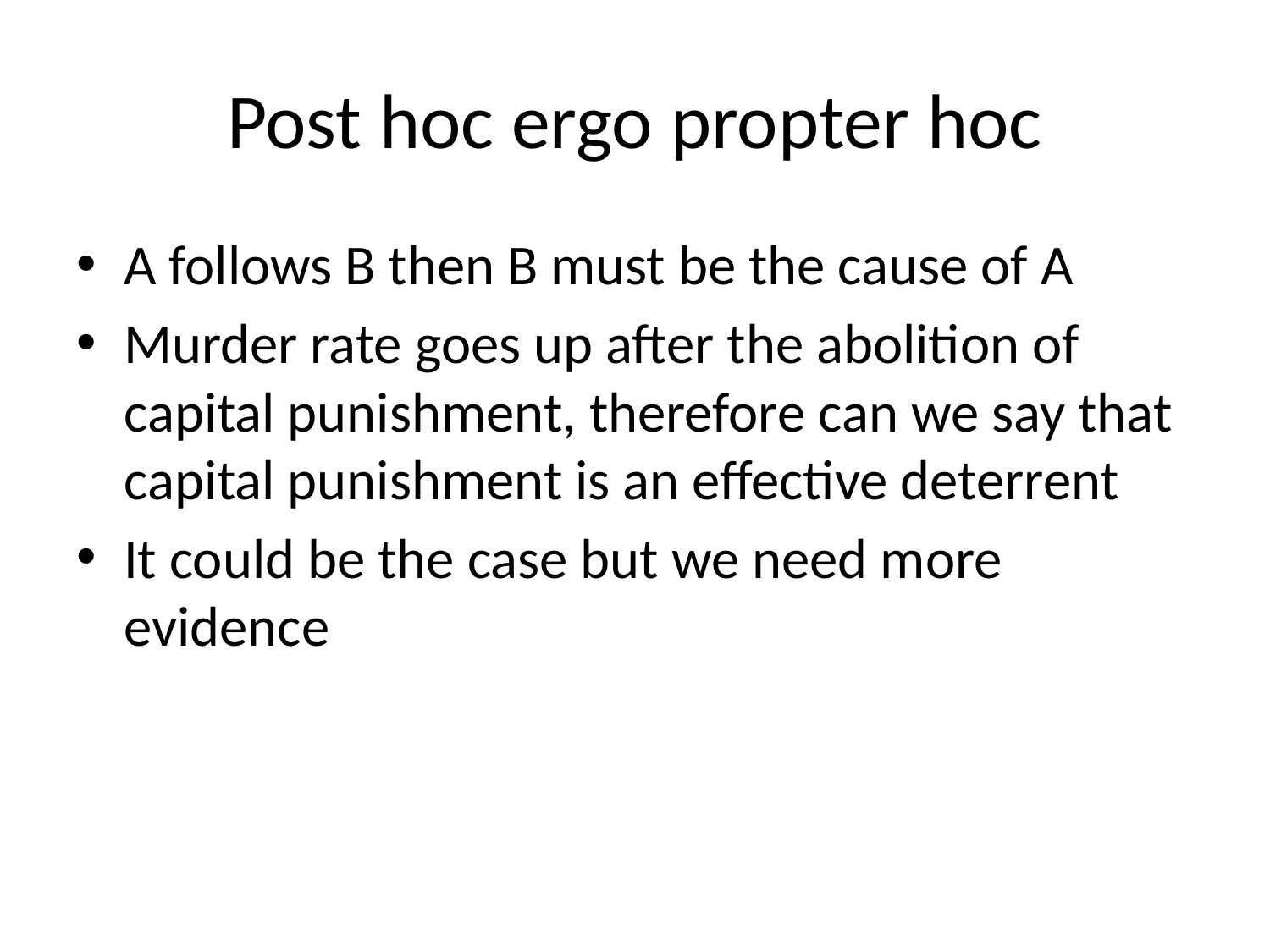

# Post hoc ergo propter hoc
A follows B then B must be the cause of A
Murder rate goes up after the abolition of capital punishment, therefore can we say that capital punishment is an effective deterrent
It could be the case but we need more evidence